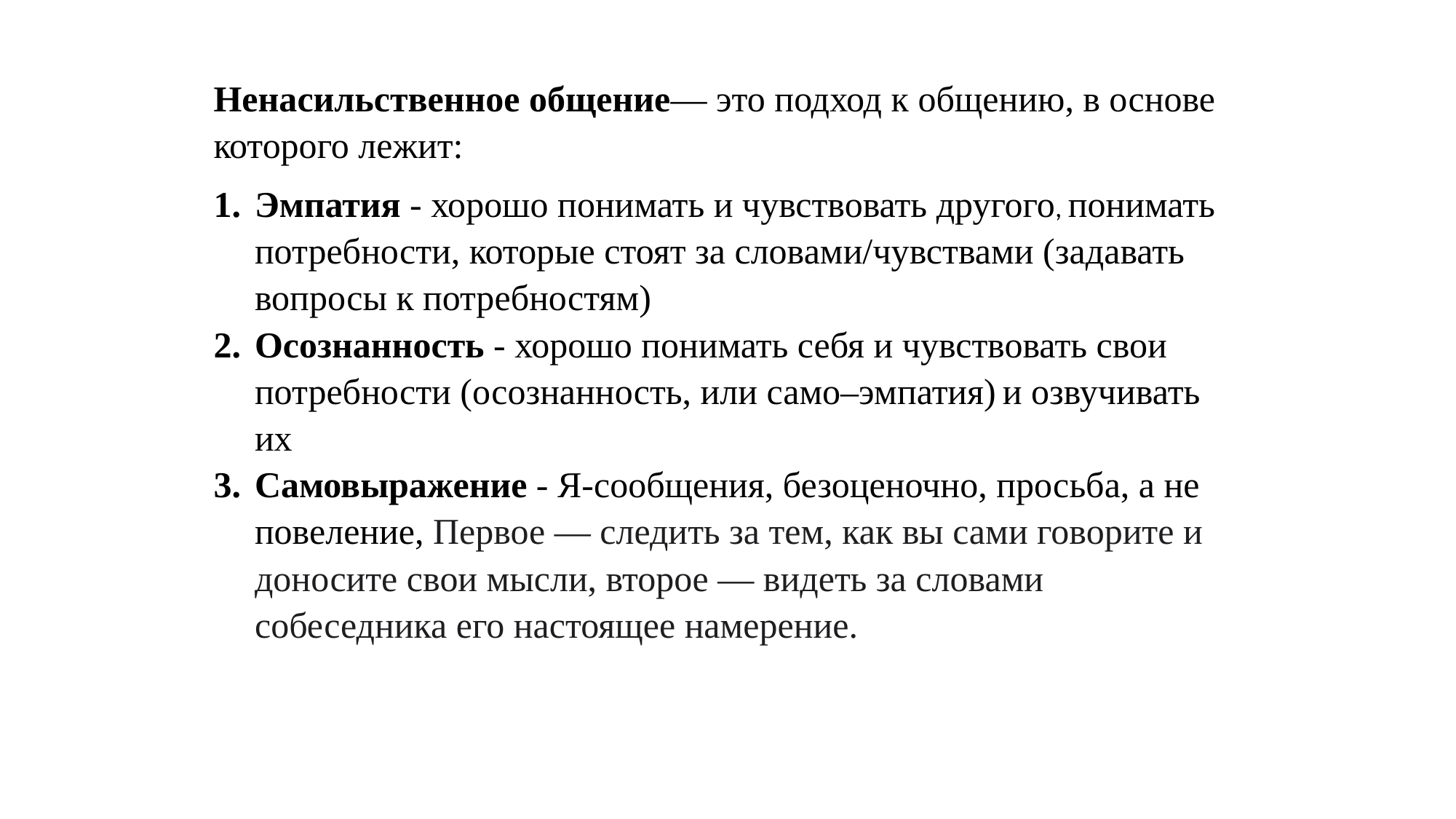

Ненасильственное общение— это подход к общению, в основе которого лежит:
Эмпатия - хорошо понимать и чувствовать другого, понимать потребности, которые стоят за словами/чувствами (задавать вопросы к потребностям)
Осознанность - хорошо понимать себя и чувствовать свои потребности (осознанность, или само–эмпатия) и озвучивать их
Самовыражение - Я-сообщения, безоценочно, просьба, а не повеление, Первое — следить за тем, как вы сами говорите и доносите свои мысли, второе — видеть за словами собеседника его настоящее намерение.